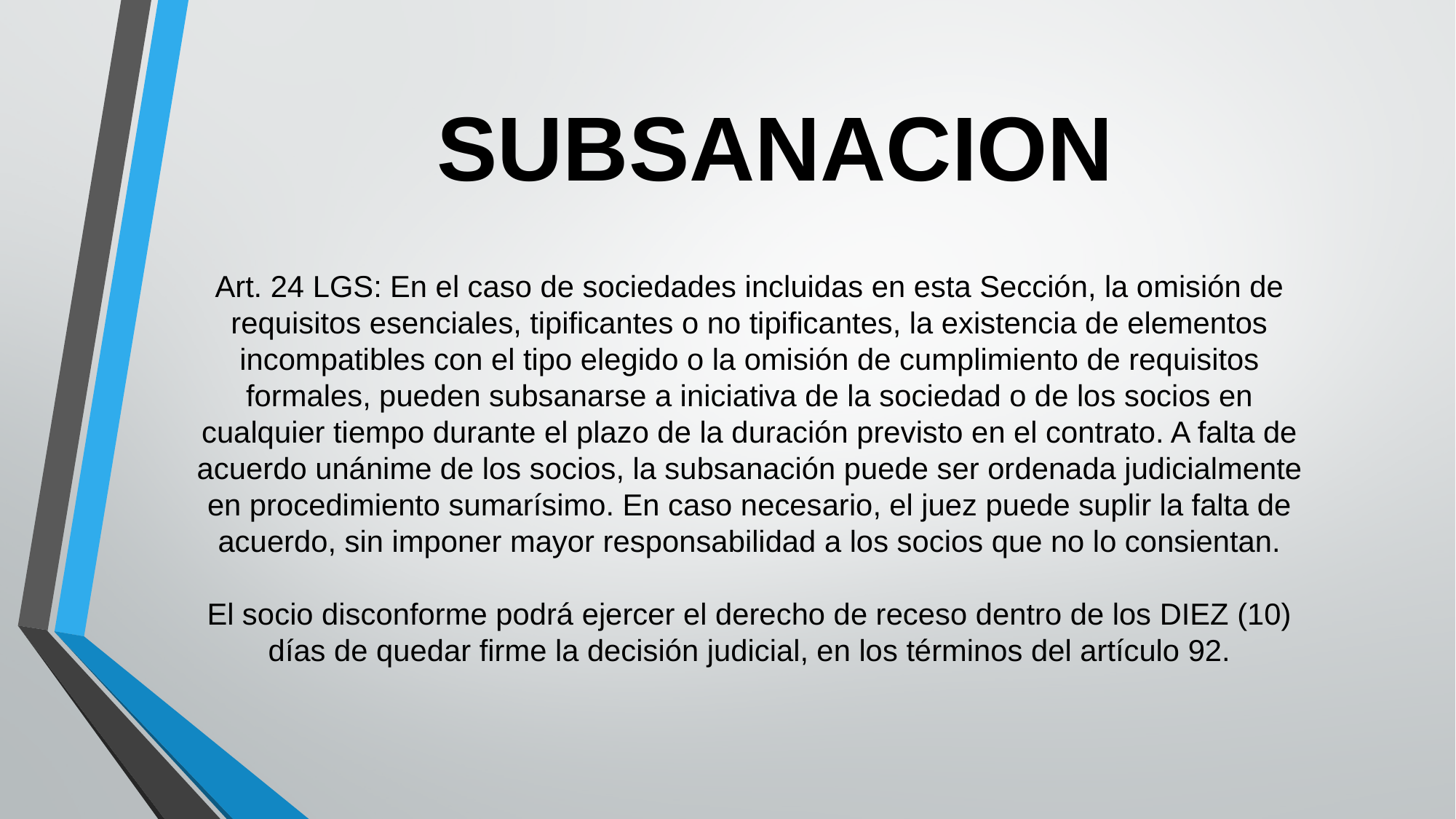

# SUBSANACION
Art. 24 LGS: En el caso de sociedades incluidas en esta Sección, la omisión de requisitos esenciales, tipificantes o no tipificantes, la existencia de elementos incompatibles con el tipo elegido o la omisión de cumplimiento de requisitos formales, pueden subsanarse a iniciativa de la sociedad o de los socios en cualquier tiempo durante el plazo de la duración previsto en el contrato. A falta de acuerdo unánime de los socios, la subsanación puede ser ordenada judicialmente en procedimiento sumarísimo. En caso necesario, el juez puede suplir la falta de acuerdo, sin imponer mayor responsabilidad a los socios que no lo consientan.
El socio disconforme podrá ejercer el derecho de receso dentro de los DIEZ (10) días de quedar firme la decisión judicial, en los términos del artículo 92.